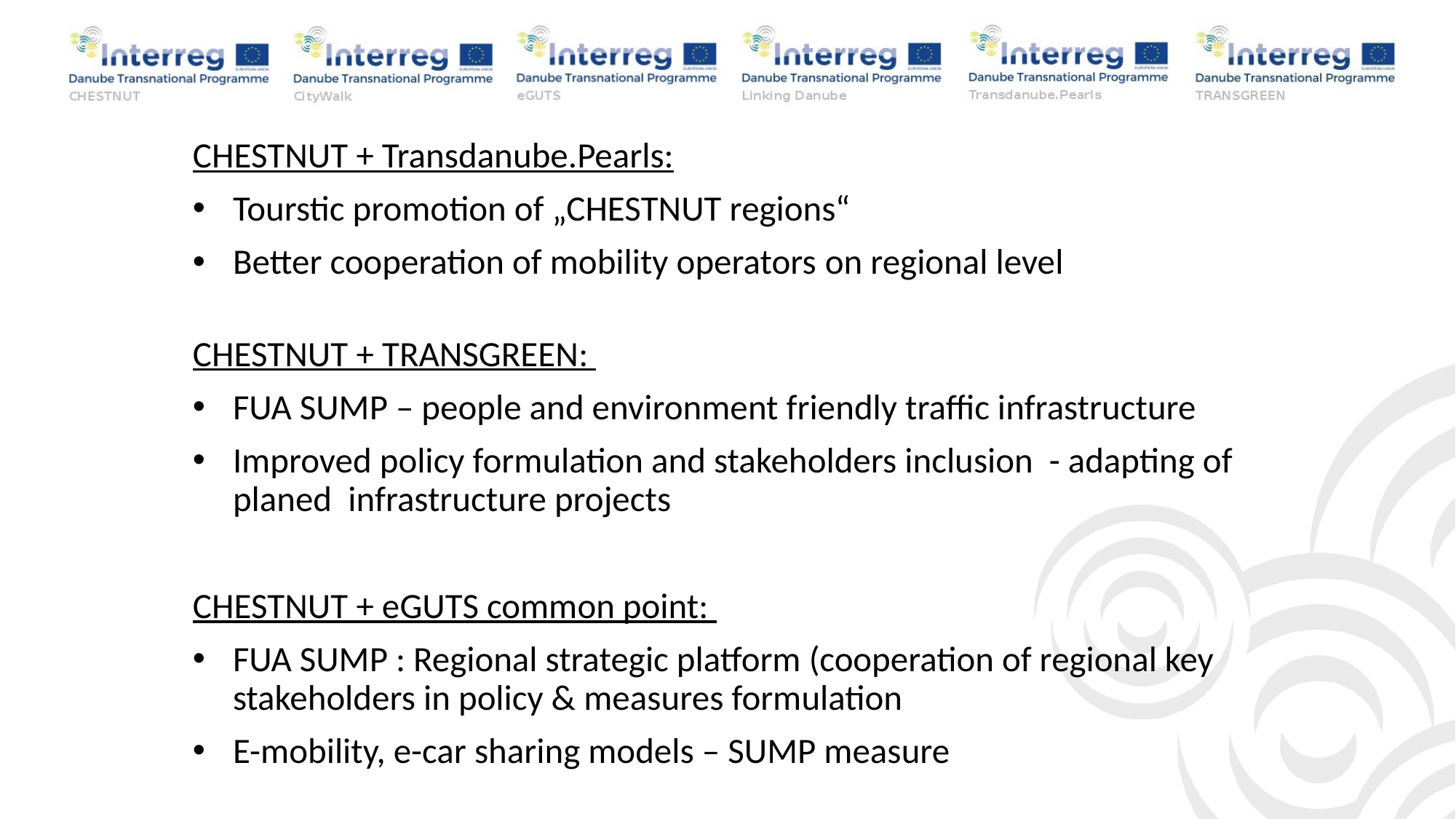

CHESTNUT + Transdanube.Pearls:
Tourstic promotion of „CHESTNUT regions“
Better cooperation of mobility operators on regional level
CHESTNUT + TRANSGREEN:
FUA SUMP – people and environment friendly traffic infrastructure
Improved policy formulation and stakeholders inclusion  - adapting of planed  infrastructure projects

CHESTNUT + eGUTS common point:
FUA SUMP : Regional strategic platform (cooperation of regional key stakeholders in policy & measures formulation
E-mobility, e-car sharing models – SUMP measure